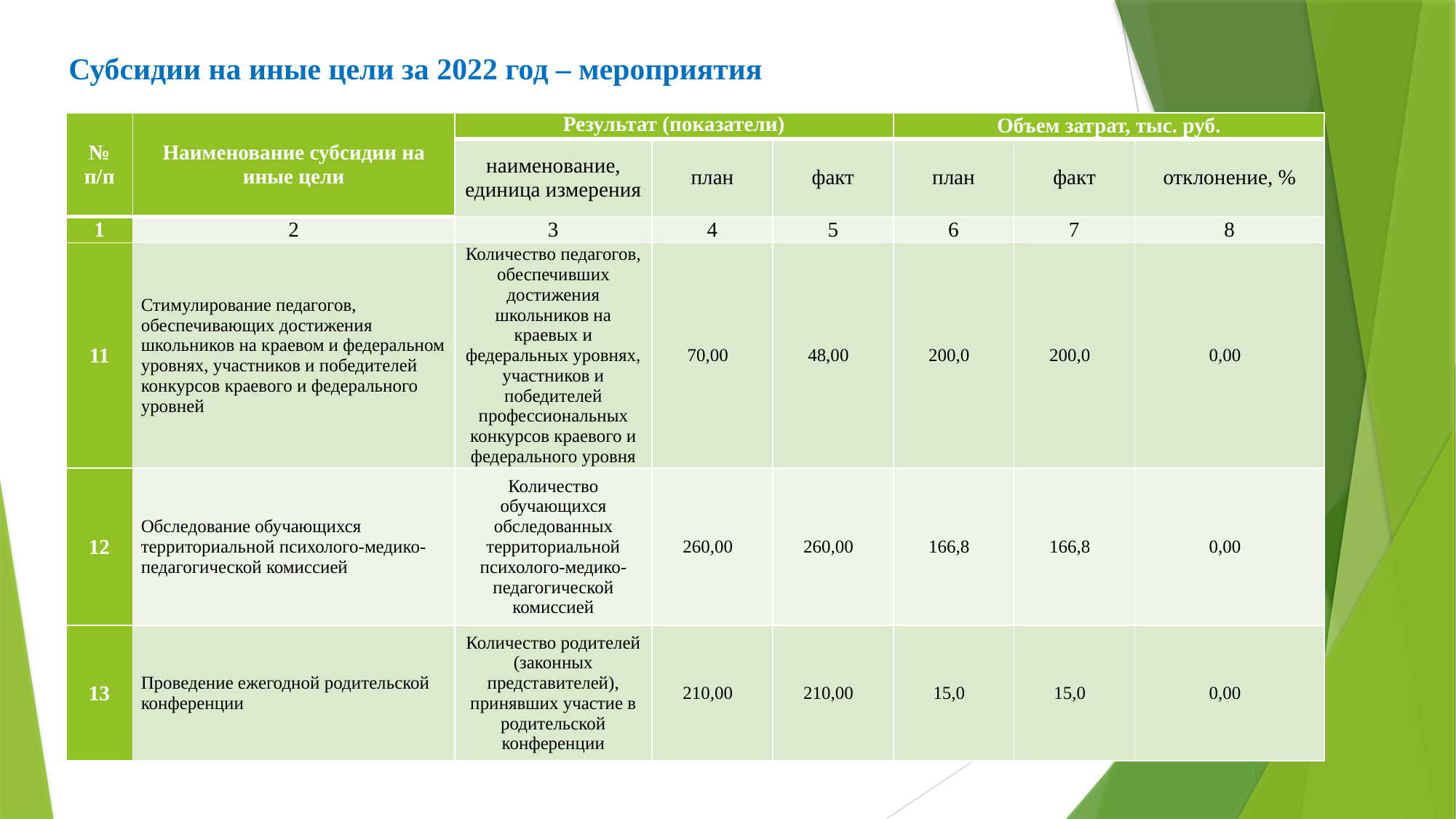

# Субсидии на иные цели за 2022 год – мероприятия
| № п/п | Наименование субсидии на иные цели | Результат (показатели) |  |  | Объем затрат, тыс. руб. |  |  |
| --- | --- | --- | --- | --- | --- | --- | --- |
|  |  | наименование, единица измерения | план | факт | план | факт | отклонение, % |
| 1 | 2 | 3 | 4 | 5 | 6 | 7 | 8 |
| 11 | Стимулирование педагогов, обеспечивающих достижения школьников на краевом и федеральном уровнях, участников и победителей конкурсов краевого и федерального уровней | Количество педагогов, обеспечивших достижения школьников на краевых и федеральных уровнях, участников и победителей профессиональных конкурсов краевого и федерального уровня | 70,00 | 48,00 | 200,0 | 200,0 | 0,00 |
| 12 | Обследование обучающихся территориальной психолого-медико-педагогической комиссией | Количество обучающихся обследованных территориальной психолого-медико-педагогической комиссией | 260,00 | 260,00 | 166,8 | 166,8 | 0,00 |
| 13 | Проведение ежегодной родительской конференции | Количество родителей (законных представителей), принявших участие в родительской конференции | 210,00 | 210,00 | 15,0 | 15,0 | 0,00 |